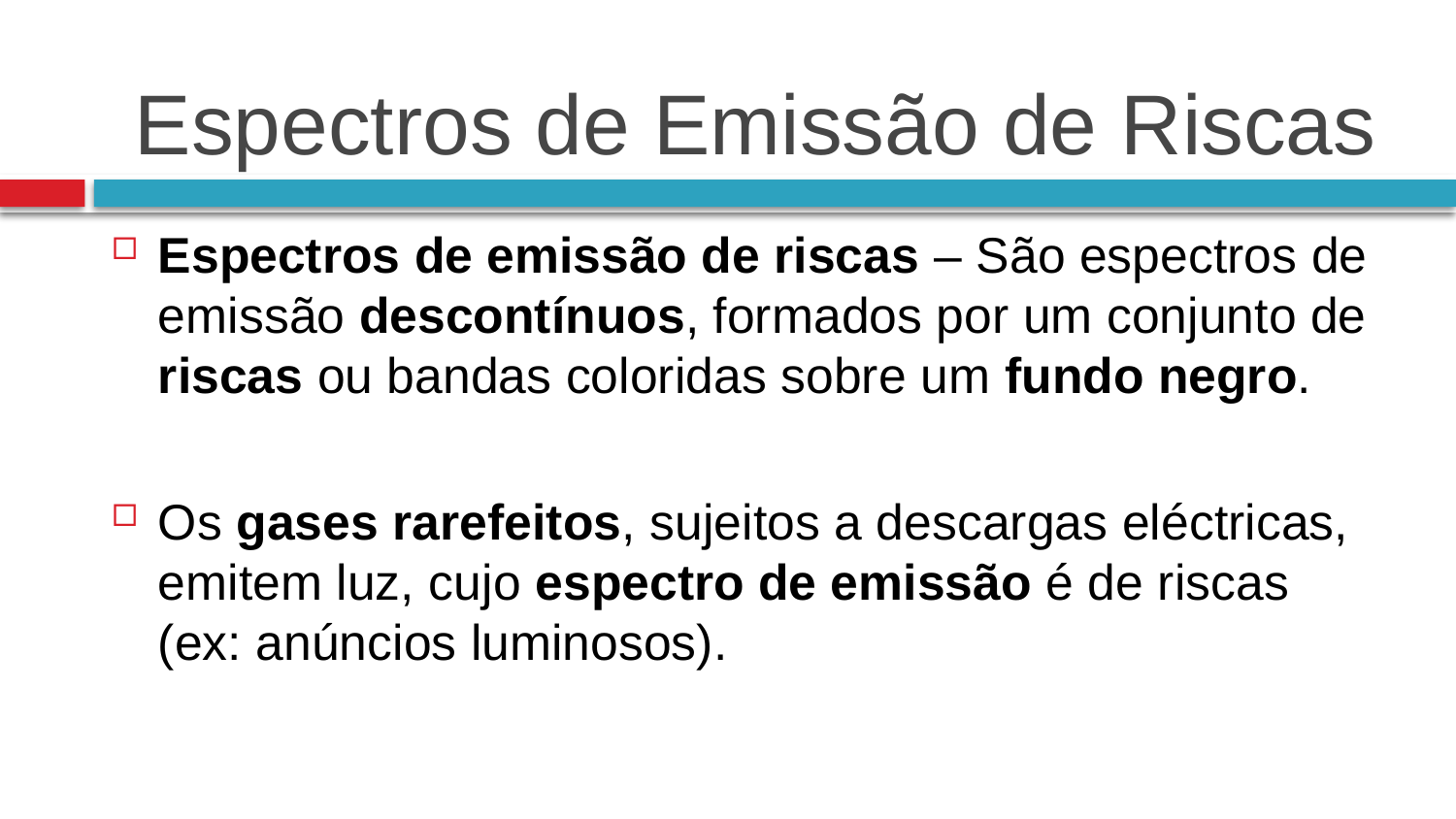

# Espectros de Emissão de Riscas
Espectros de emissão de riscas – São espectros de emissão descontínuos, formados por um conjunto de riscas ou bandas coloridas sobre um fundo negro.

Os gases rarefeitos, sujeitos a descargas eléctricas,
emitem luz, cujo espectro de emissão é de riscas
(ex: anúncios luminosos).